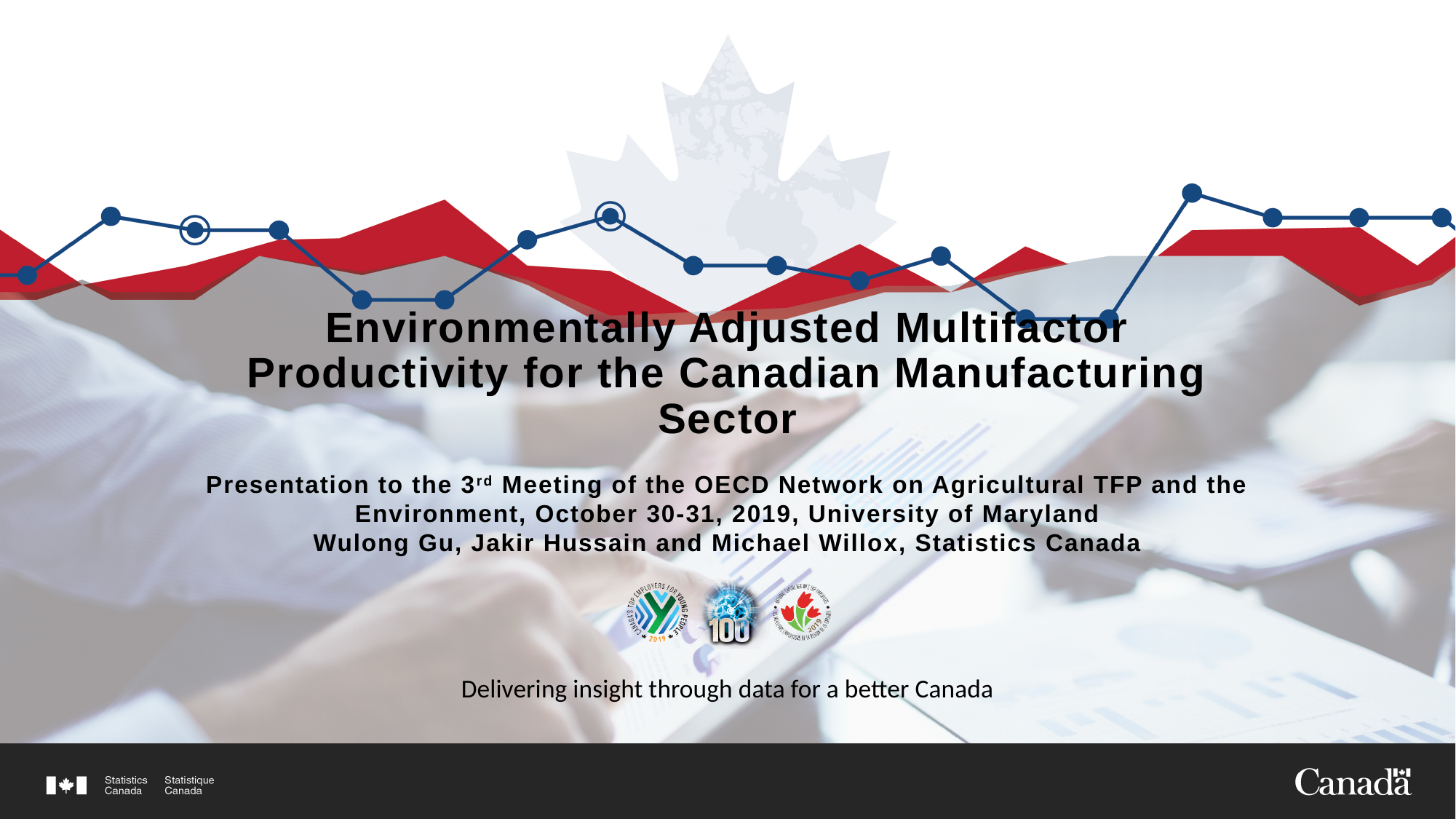

# Environmentally Adjusted Multifactor Productivity for the Canadian Manufacturing Sector
Presentation to the 3rd Meeting of the OECD Network on Agricultural TFP and the Environment, October 30-31, 2019, University of Maryland
Wulong Gu, Jakir Hussain and Michael Willox, Statistics Canada